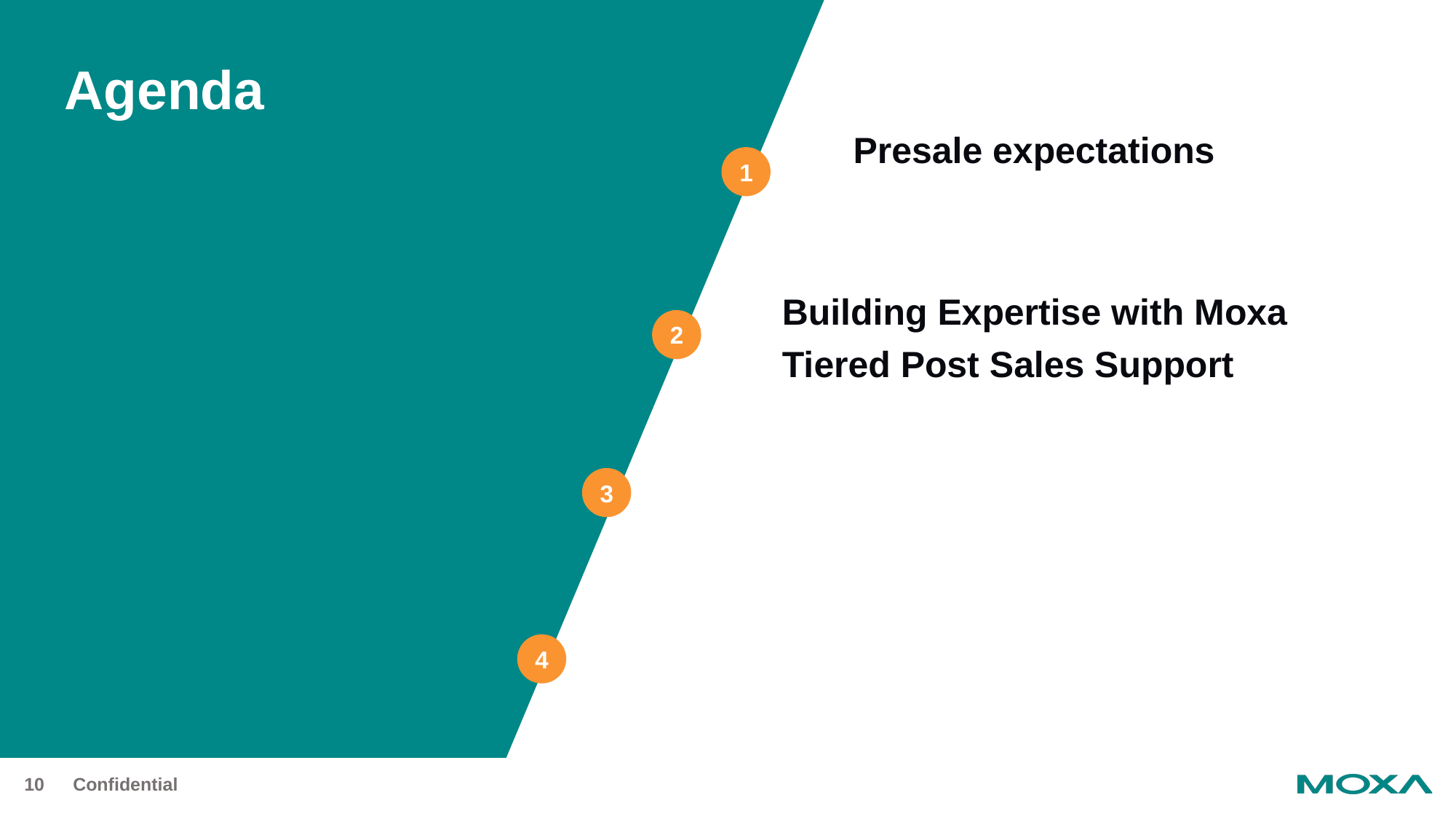

# Agenda
Presale expectations

Building Expertise with Moxa Tiered Post Sales Support
10